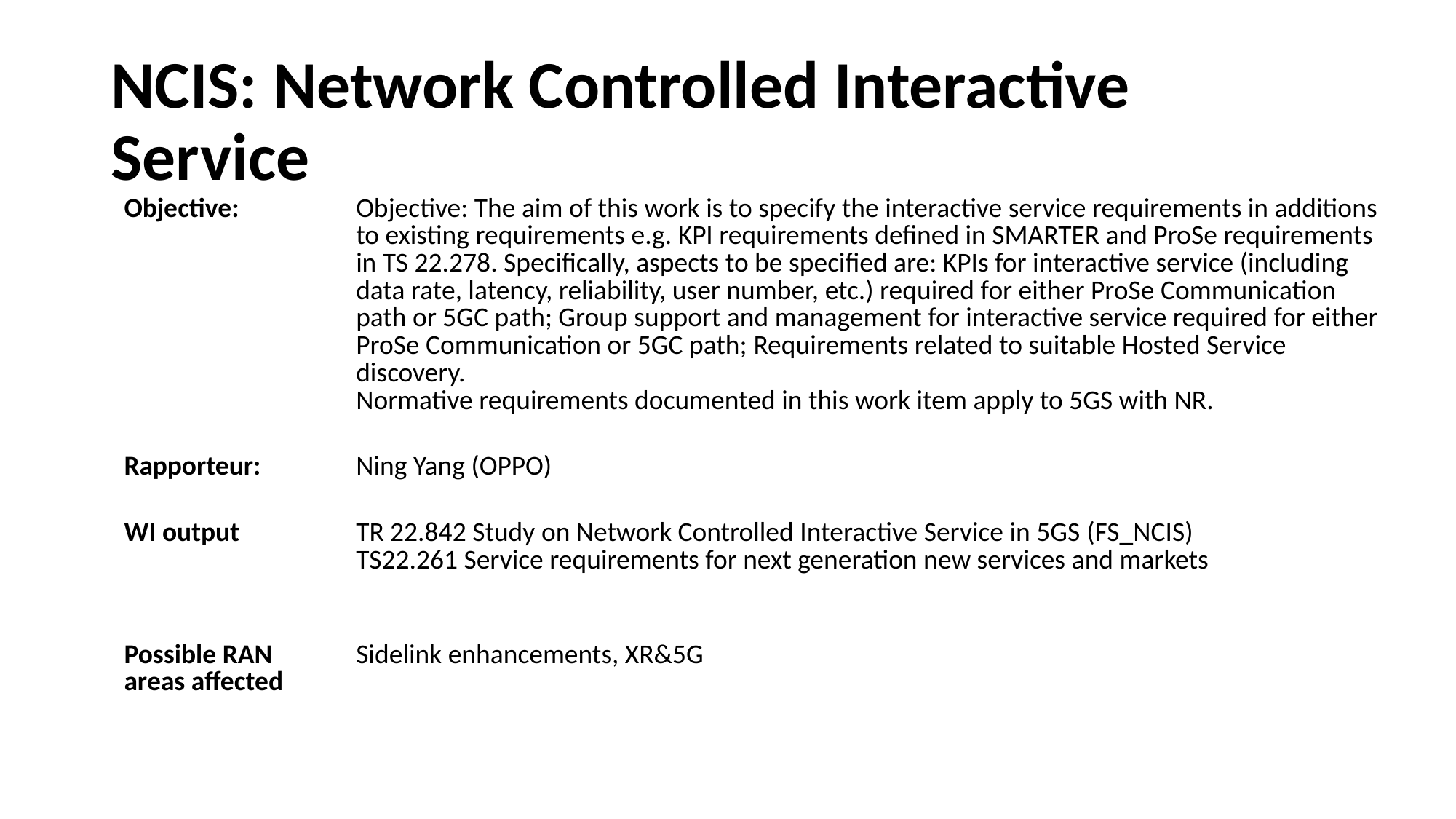

# NCIS: Network Controlled Interactive Service
| Objective: | Objective: The aim of this work is to specify the interactive service requirements in additions to existing requirements e.g. KPI requirements defined in SMARTER and ProSe requirements in TS 22.278. Specifically, aspects to be specified are: KPIs for interactive service (including data rate, latency, reliability, user number, etc.) required for either ProSe Communication path or 5GC path; Group support and management for interactive service required for either ProSe Communication or 5GC path; Requirements related to suitable Hosted Service discovery. Normative requirements documented in this work item apply to 5GS with NR. |
| --- | --- |
| Rapporteur: | Ning Yang (OPPO) |
| WI output | TR 22.842 Study on Network Controlled Interactive Service in 5GS (FS\_NCIS) TS22.261 Service requirements for next generation new services and markets |
| Possible RAN areas affected | Sidelink enhancements, XR&5G |